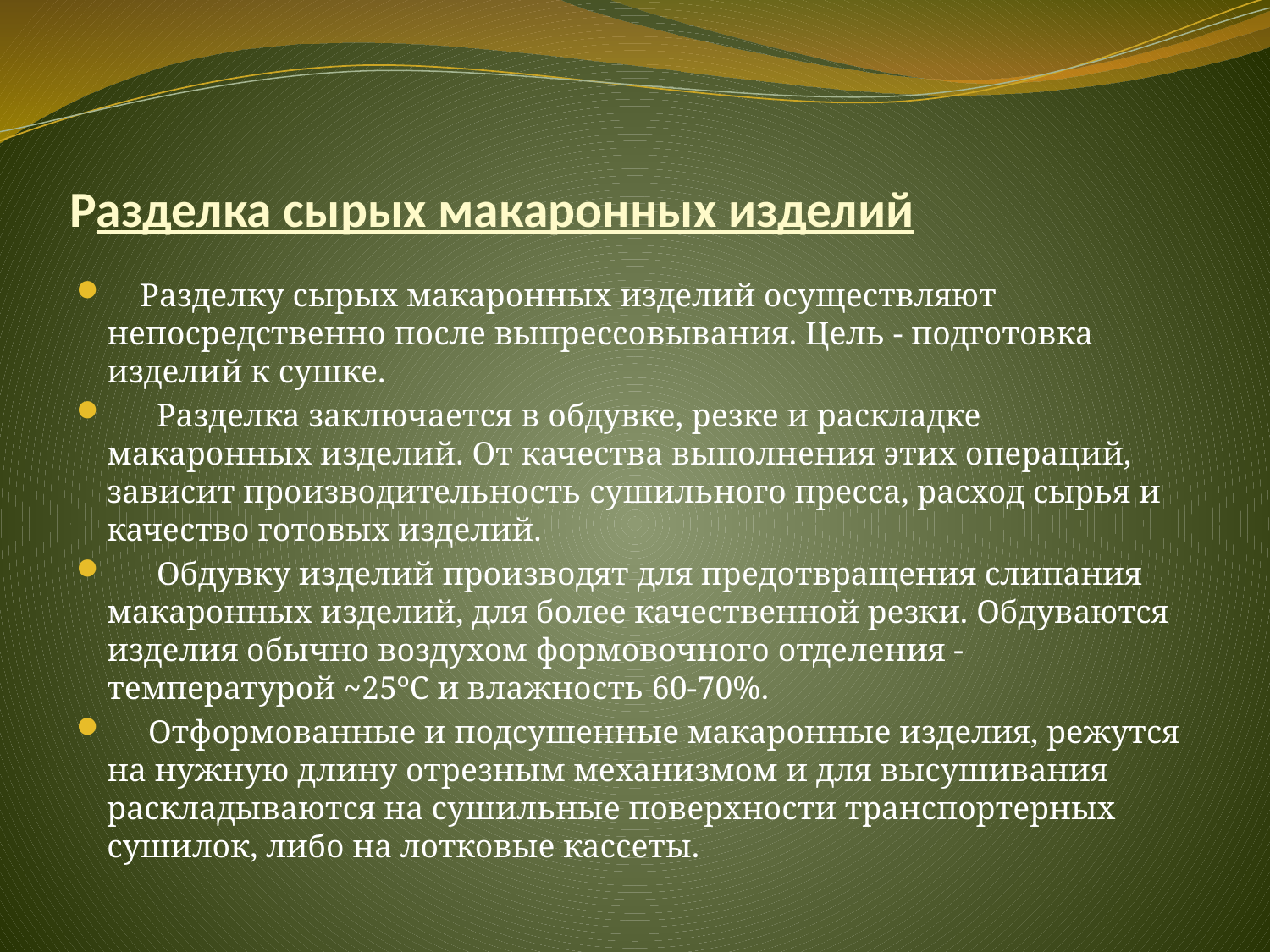

# Разделка сырых макаронных изделий
    Разделку сырых макаронных изделий осуществляют непосредственно после выпрессовывания. Цель - подготовка изделий к сушке.
      Разделка заключается в обдувке, резке и раскладке макаронных изделий. От качества выполнения этих операций, зависит производительность сушильного пресса, расход сырья и качество готовых изделий.
      Обдувку изделий производят для предотвращения слипания макаронных изделий, для более качественной резки. Обдуваются изделия обычно воздухом формовочного отделения - температурой ~25ºС и влажность 60-70%.
     Отформованные и подсушенные макаронные изделия, режутся на нужную длину отрезным механизмом и для высушивания раскладываются на сушильные поверхности транспортерных сушилок, либо на лотковые кассеты.